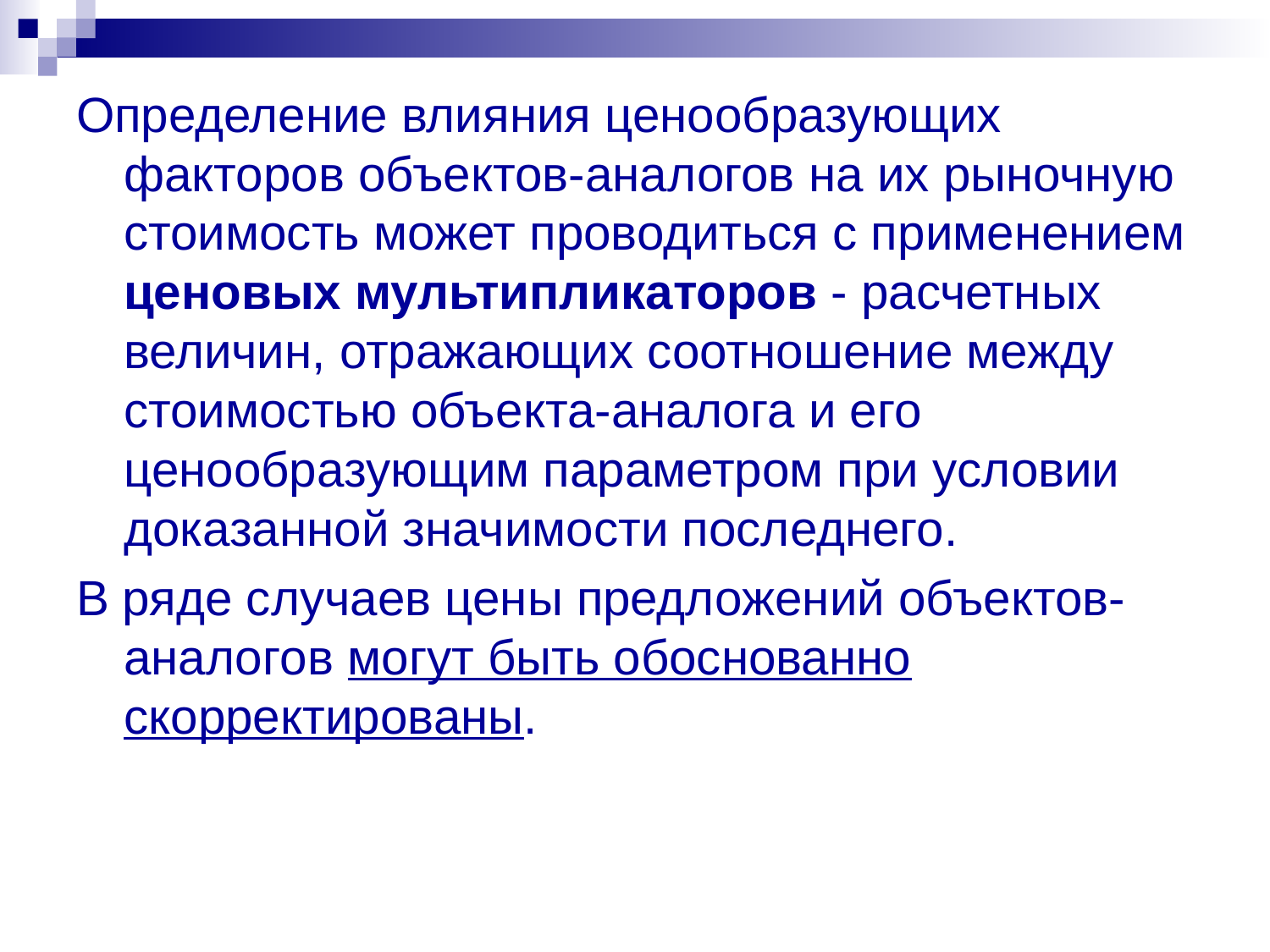

Определение влияния ценообразующих факторов объектов-аналогов на их рыночную стоимость может проводиться с применением ценовых мультипликаторов - расчетных величин, отражающих соотношение между стоимостью объекта-аналога и его ценообразующим параметром при условии доказанной значимости последнего.
В ряде случаев цены предложений объектов-аналогов могут быть обоснованно скорректированы.